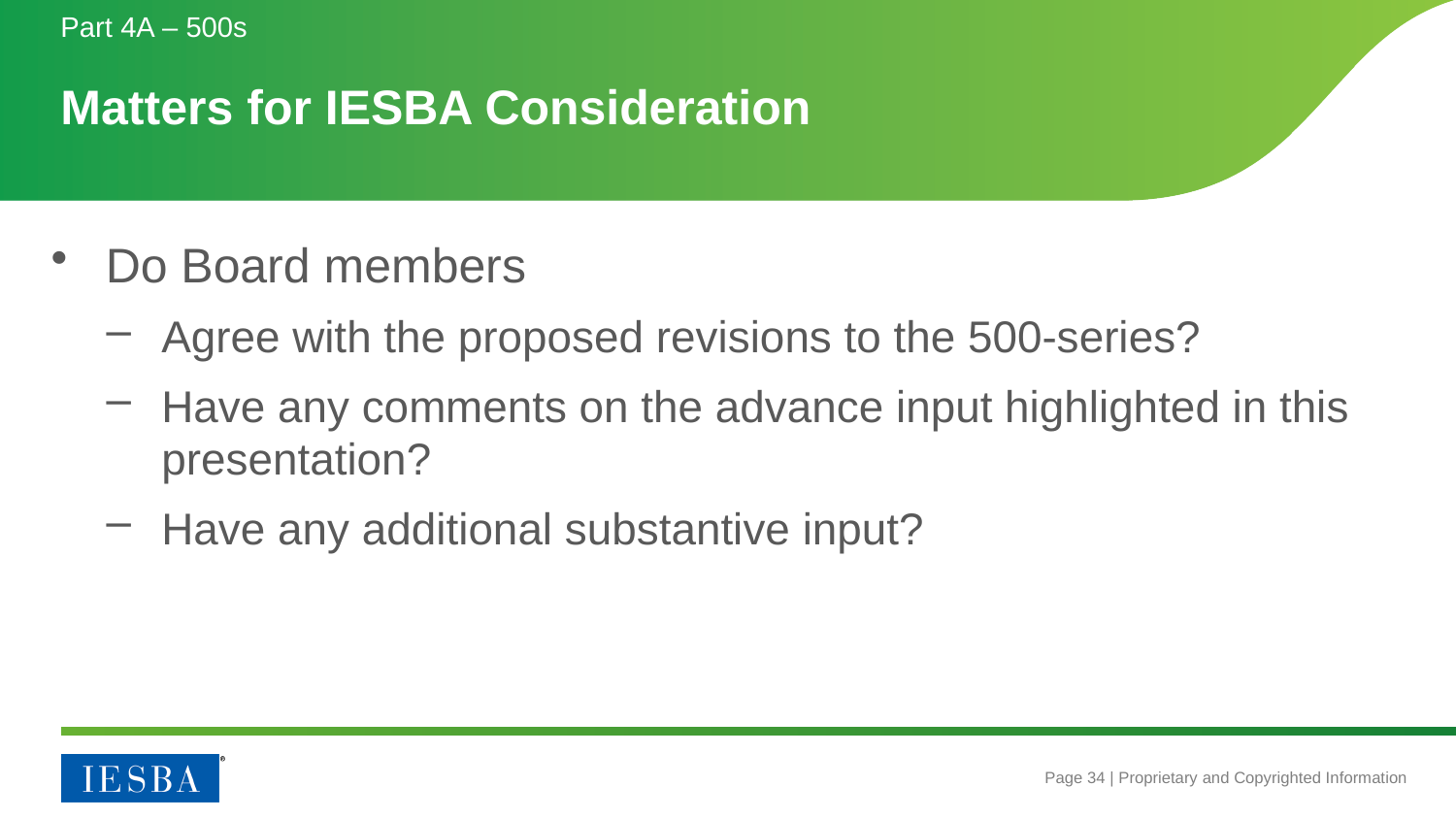

Part 4A – 500s
# Matters for IESBA Consideration
Do Board members
Agree with the proposed revisions to the 500-series?
Have any comments on the advance input highlighted in this presentation?
Have any additional substantive input?